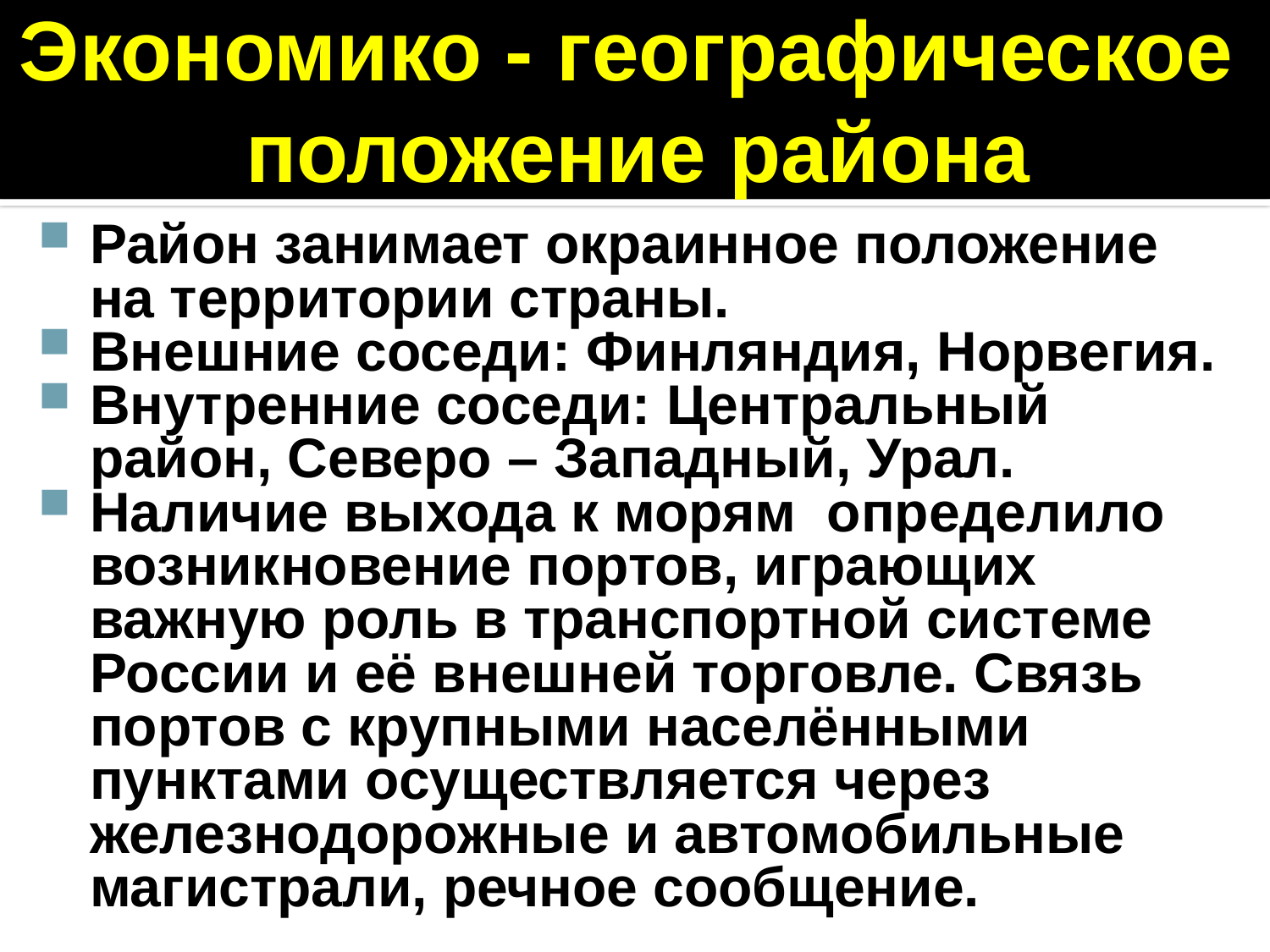

# Экономико - географическое положение района
Район занимает окраинное положение на территории страны.
Внешние соседи: Финляндия, Норвегия.
Внутренние соседи: Центральный район, Северо – Западный, Урал.
Наличие выхода к морям  определило возникновение портов, играющих важную роль в транспортной системе России и её внешней торговле. Связь портов с крупными населёнными пунктами осуществляется через железнодорожные и автомобильные магистрали, речное сообщение.